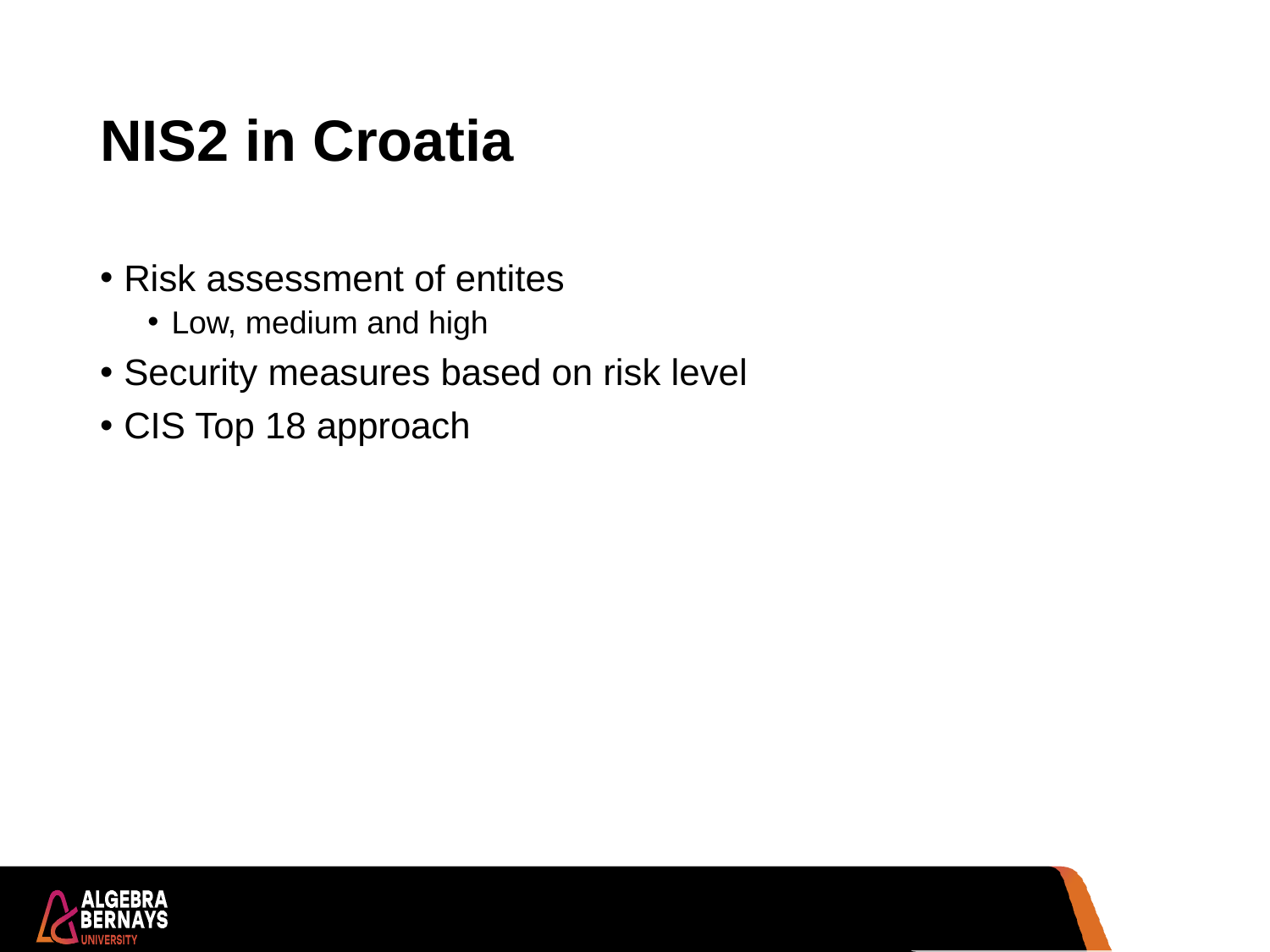

# NIS2 in Croatia
Risk assessment of entites
Low, medium and high
Security measures based on risk level
CIS Top 18 approach